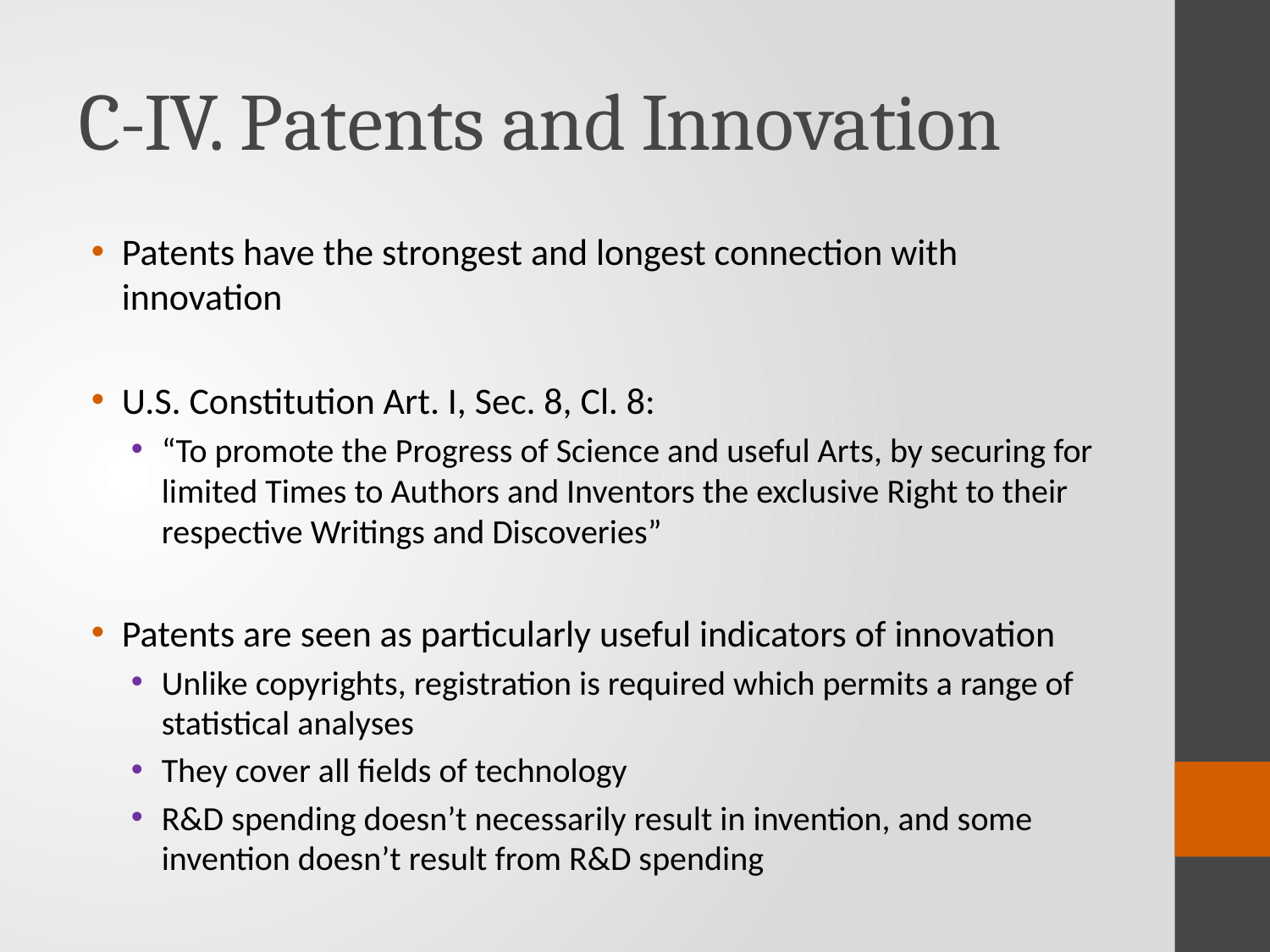

# C-IV. Patents and Innovation
Patents have the strongest and longest connection with innovation

U.S. Constitution Art. I, Sec. 8, Cl. 8:
“To promote the Progress of Science and useful Arts, by securing for limited Times to Authors and Inventors the exclusive Right to their respective Writings and Discoveries”

Patents are seen as particularly useful indicators of innovation
Unlike copyrights, registration is required which permits a range of statistical analyses
They cover all fields of technology
R&D spending doesn’t necessarily result in invention, and some invention doesn’t result from R&D spending